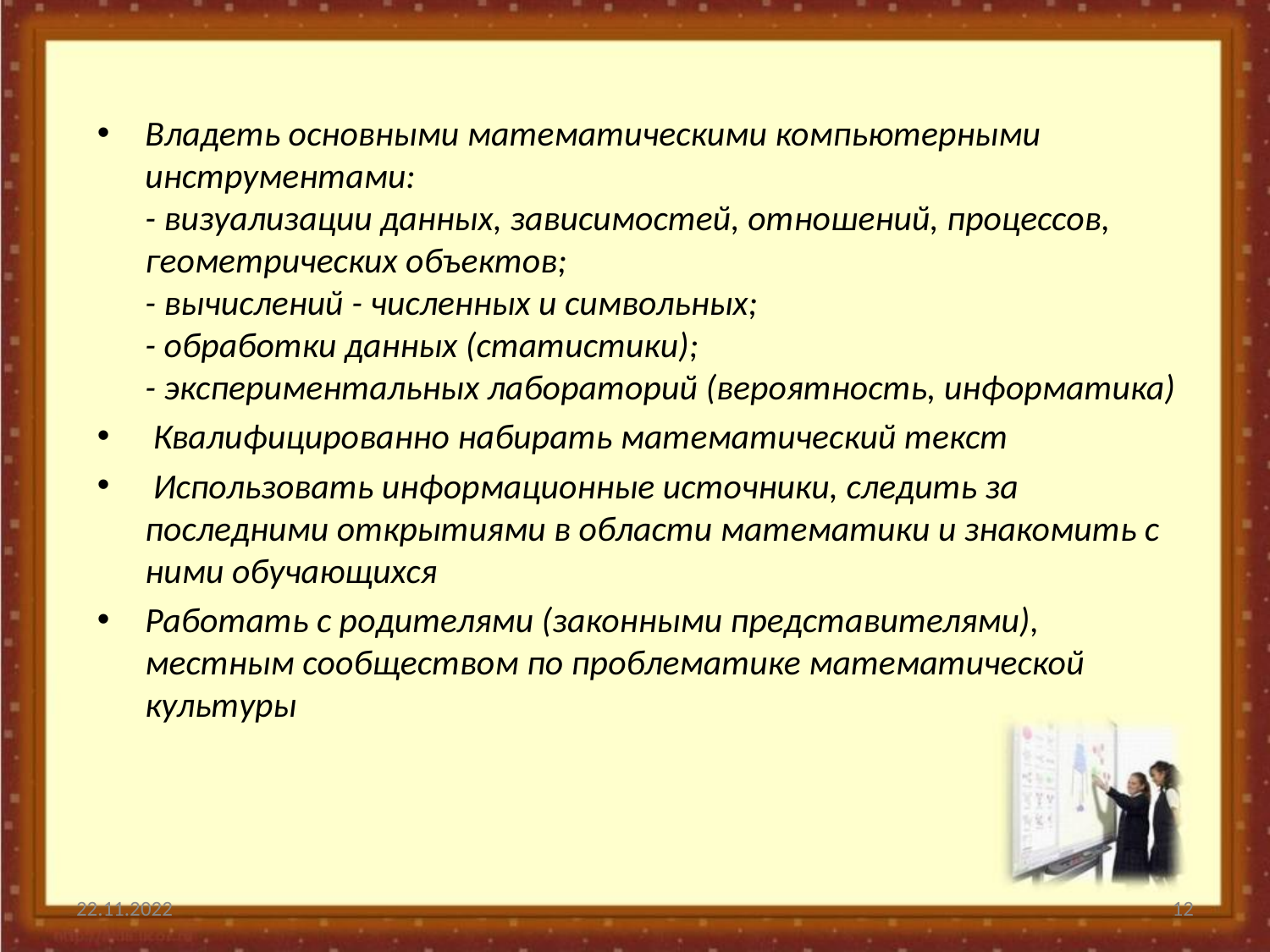

Владеть основными математическими компьютерными инструментами:
- визуализации данных, зависимостей, отношений, процессов, геометрических объектов;
- вычислений - численных и символьных;
- обработки данных (статистики);
- экспериментальных лабораторий (вероятность, информатика)
 Квалифицированно набирать математический текст
 Использовать информационные источники, следить за последними открытиями в области математики и знакомить с ними обучающихся
Работать с родителями (законными представителями), местным сообществом по проблематике математической культуры
22.11.2022
12